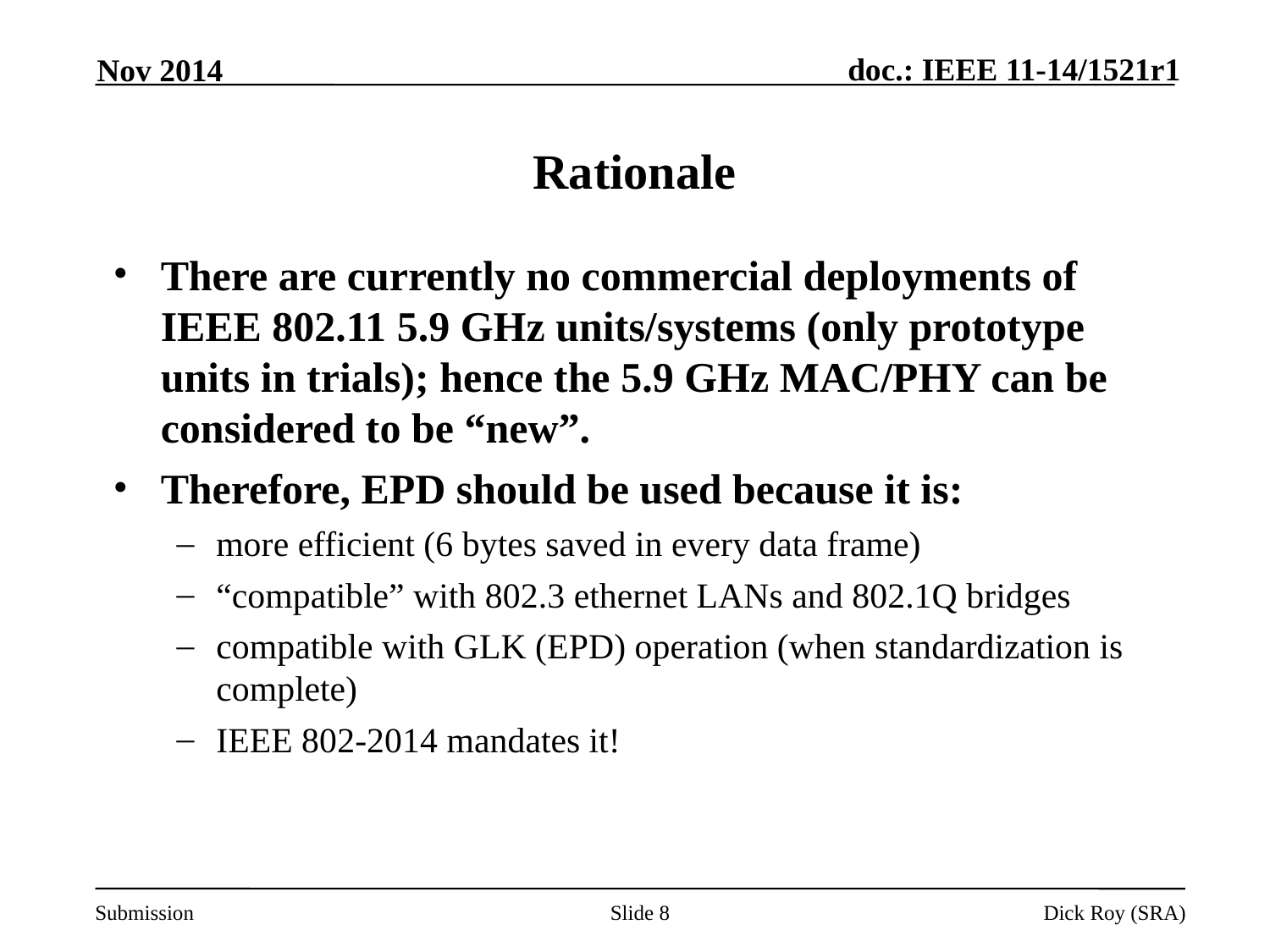

Rationale
Nov 2014
There are currently no commercial deployments of IEEE 802.11 5.9 GHz units/systems (only prototype units in trials); hence the 5.9 GHz MAC/PHY can be considered to be “new”.
Therefore, EPD should be used because it is:
more efficient (6 bytes saved in every data frame)
“compatible” with 802.3 ethernet LANs and 802.1Q bridges
compatible with GLK (EPD) operation (when standardization is complete)
IEEE 802-2014 mandates it!

Slide 8